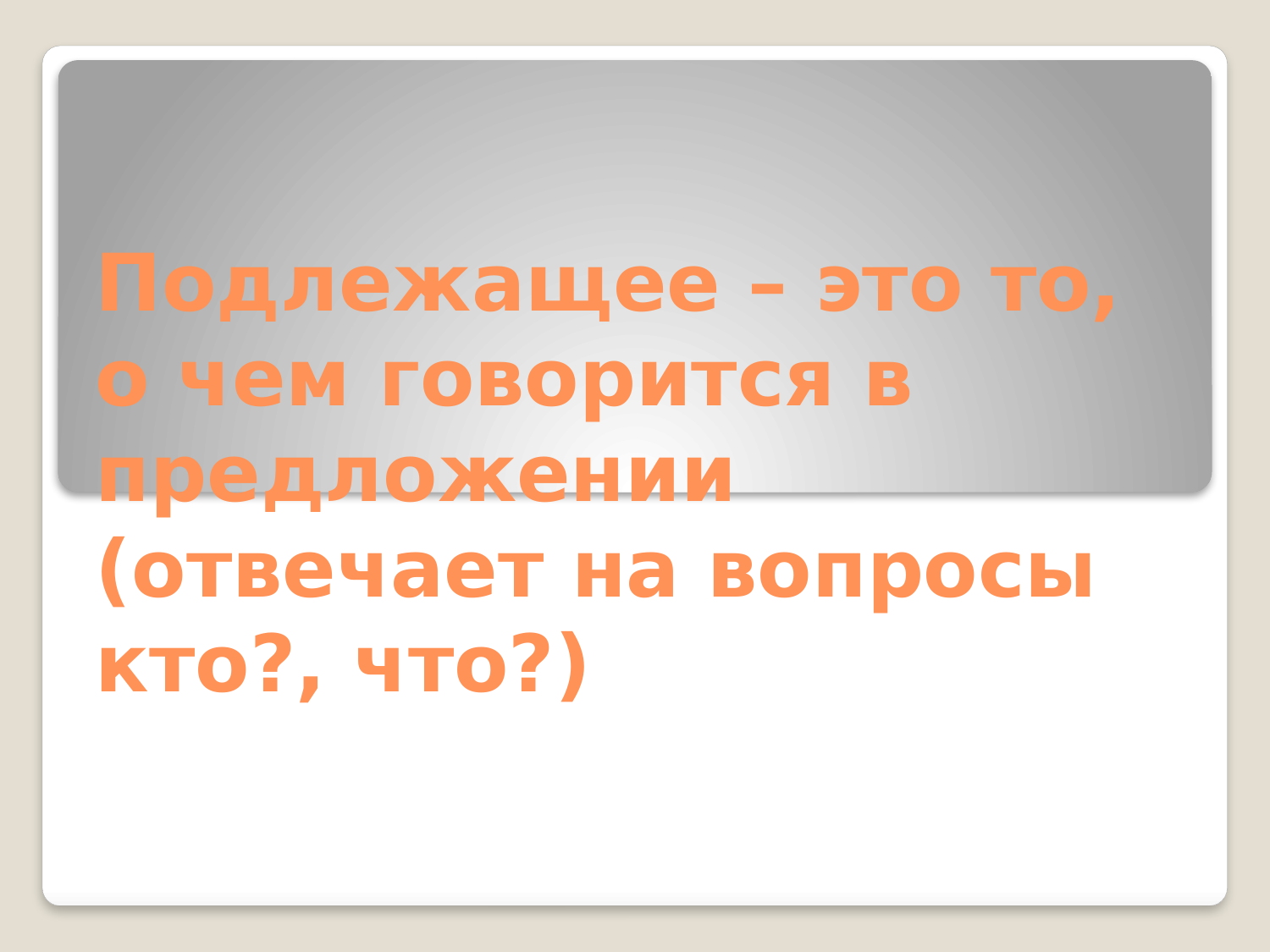

# Подлежащее – это то, о чем говорится в предложении (отвечает на вопросы кто?, что?)